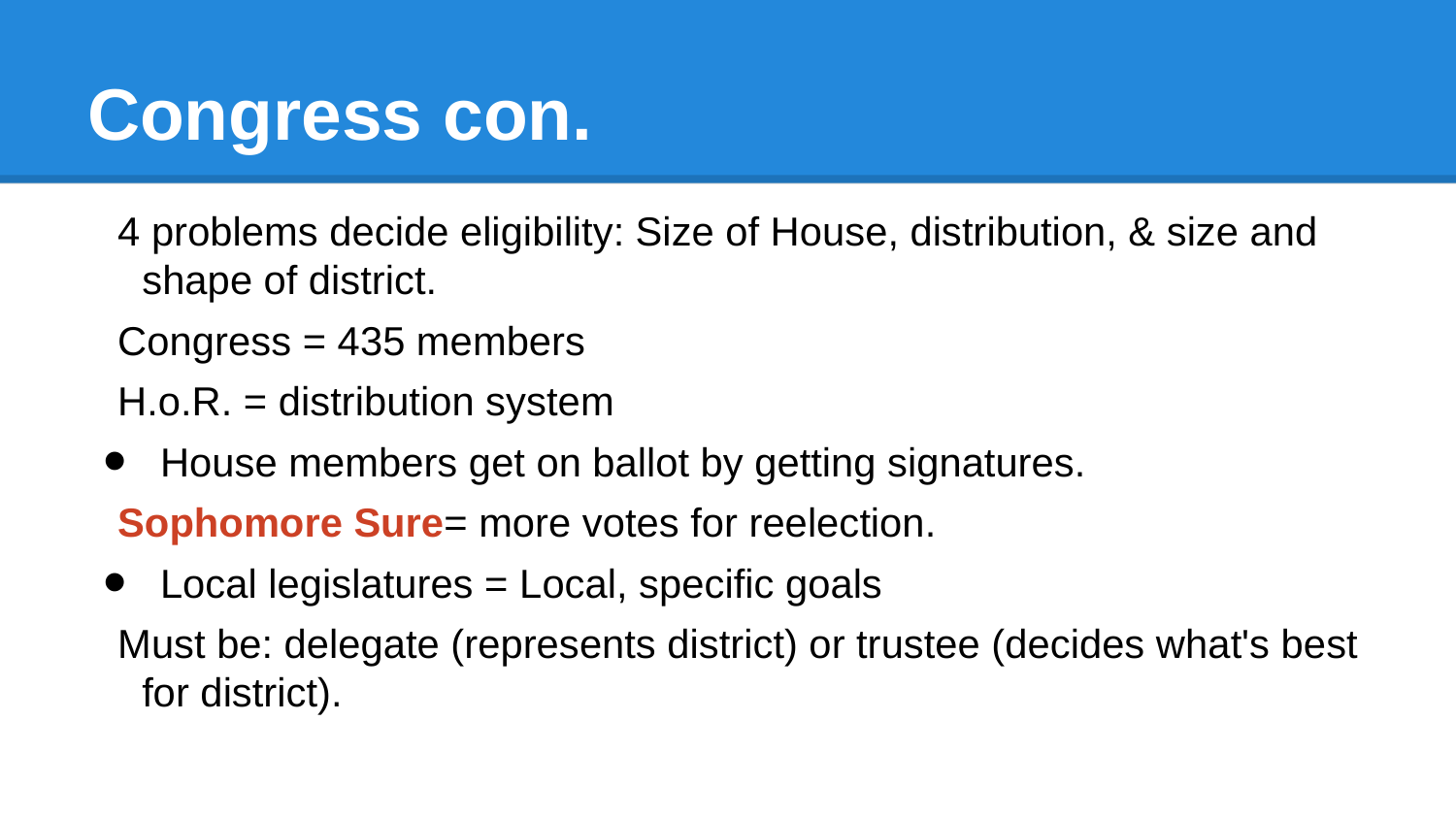

# Congress con.
4 problems decide eligibility: Size of House, distribution, & size and shape of district.
Congress = 435 members
H.o.R. = distribution system
House members get on ballot by getting signatures.
Sophomore Sure= more votes for reelection.
Local legislatures = Local, specific goals
Must be: delegate (represents district) or trustee (decides what's best for district).